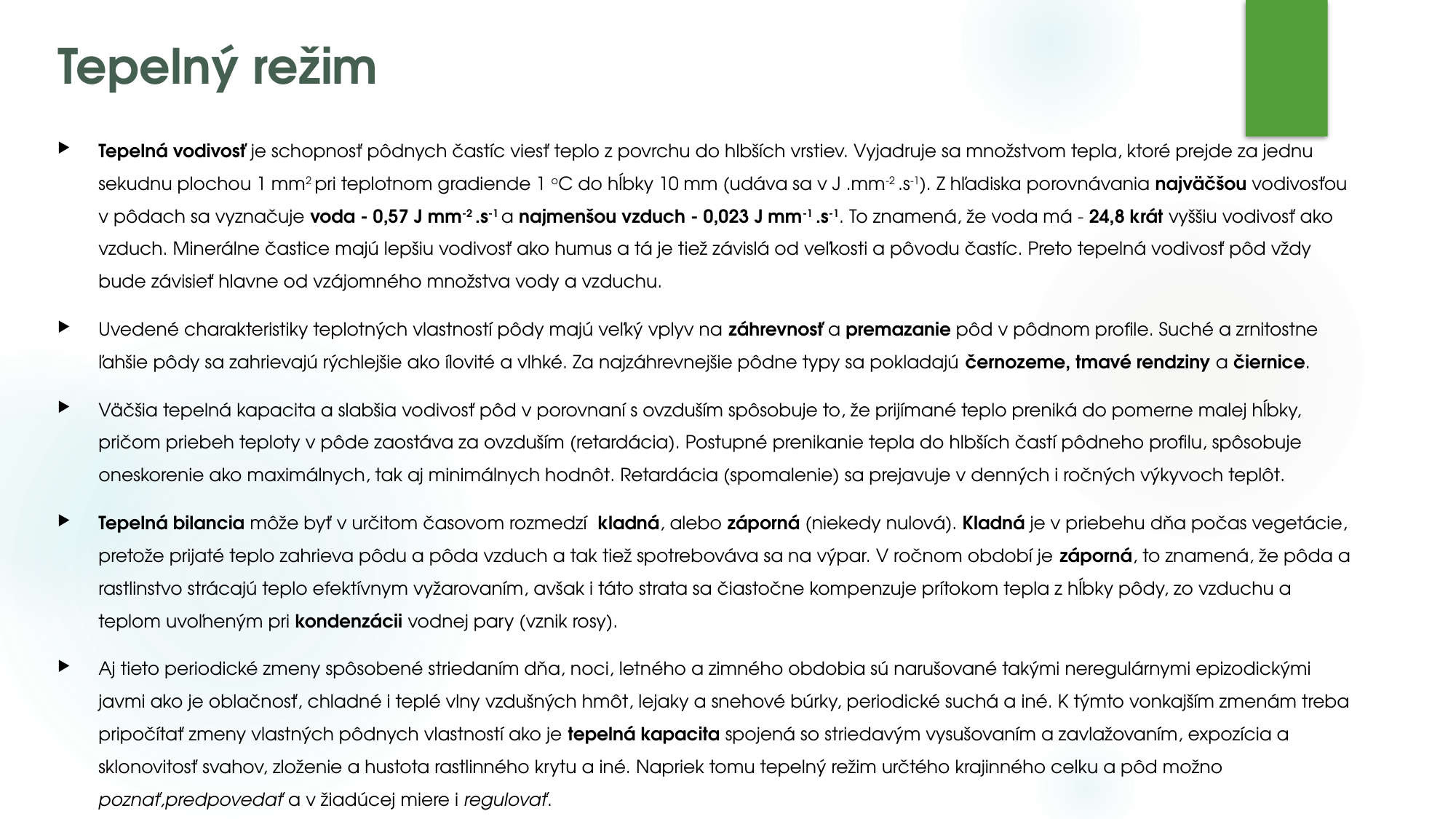

# Tepelný režim
Tepelná vodivosť je schopnosť pôdnych častíc viesť teplo z povrchu do hlbších vrstiev. Vyjadruje sa množstvom tepla, ktoré prejde za jednu sekudnu plochou 1 mm2 pri teplotnom gradiende 1 oC do hĺbky 10 mm (udáva sa v J .mm-2 .s-1). Z hľadiska porovnávania najväčšou vodivosťou v pôdach sa vyznačuje voda - 0,57 J mm-2 .s-1 a najmenšou vzduch - 0,023 J mm-1 .s-1. To znamená, že voda má - 24,8 krát vyššiu vodivosť ako vzduch. Minerálne častice majú lepšiu vodivosť ako humus a tá je tiež závislá od veľkosti a pôvodu častíc. Preto tepelná vodivosť pôd vždy bude závisieť hlavne od vzájomného množstva vody a vzduchu.
Uvedené charakteristiky teplotných vlastností pôdy majú veľký vplyv na záhrevnosť a premazanie pôd v pôdnom profile. Suché a zrnitostne ľahšie pôdy sa zahrievajú rýchlejšie ako ílovité a vlhké. Za najzáhrevnejšie pôdne typy sa pokladajú černozeme, tmavé rendziny a čiernice.
Väčšia tepelná kapacita a slabšia vodivosť pôd v porovnaní s ovzduším spôsobuje to, že prijímané teplo preniká do pomerne malej hĺbky, pričom priebeh teploty v pôde zaostáva za ovzduším (retardácia). Postupné prenikanie tepla do hlbších častí pôdneho profilu, spôsobuje oneskorenie ako maximálnych, tak aj minimálnych hodnôt. Retardácia (spomalenie) sa prejavuje v denných i ročných výkyvoch teplôt.
Tepelná bilancia môže byť v určitom časovom rozmedzí  kladná, alebo záporná (niekedy nulová). Kladná je v priebehu dňa počas vegetácie, pretože prijaté teplo zahrieva pôdu a pôda vzduch a tak tiež spotrebováva sa na výpar. V ročnom období je záporná, to znamená, že pôda a rastlinstvo strácajú teplo efektívnym vyžarovaním, avšak i táto strata sa čiastočne kompenzuje prítokom tepla z hĺbky pôdy, zo vzduchu a teplom uvoľneným pri kondenzácii vodnej pary (vznik rosy).
Aj tieto periodické zmeny spôsobené striedaním dňa, noci, letného a zimného obdobia sú narušované takými neregulárnymi epizodickými javmi ako je oblačnosť, chladné i teplé vlny vzdušných hmôt, lejaky a snehové búrky, periodické suchá a iné. K týmto vonkajším zmenám treba pripočítať zmeny vlastných pôdnych vlastností ako je tepelná kapacita spojená so striedavým vysušovaním a zavlažovaním, expozícia a sklonovitosť svahov, zloženie a hustota rastlinného krytu a iné. Napriek tomu tepelný režim určtého krajinného celku a pôd možno poznať,predpovedať a v žiadúcej miere i regulovať.